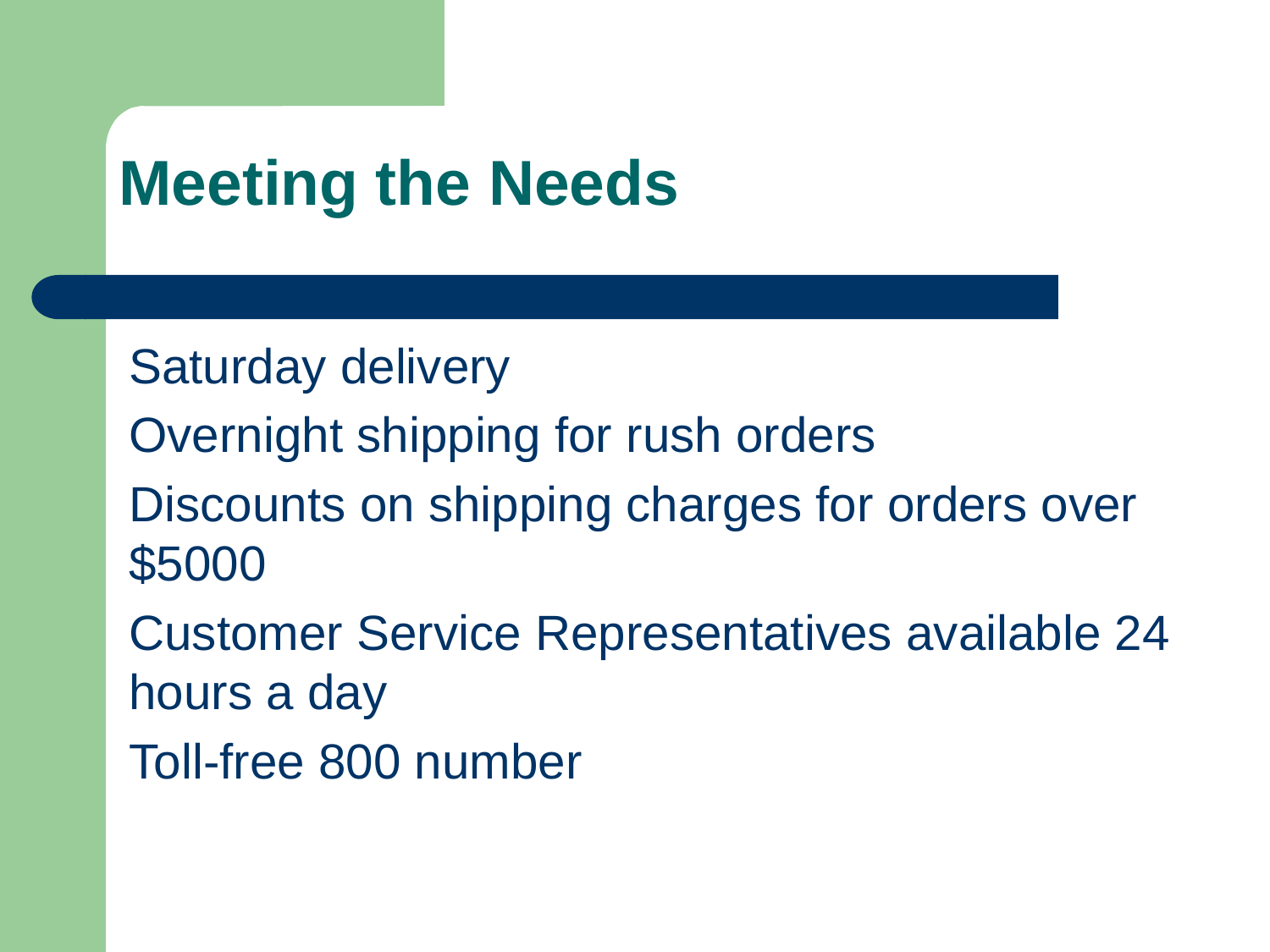

# Meeting the Needs
Saturday delivery
Overnight shipping for rush orders
Discounts on shipping charges for orders over $5000
Customer Service Representatives available 24 hours a day
Toll-free 800 number